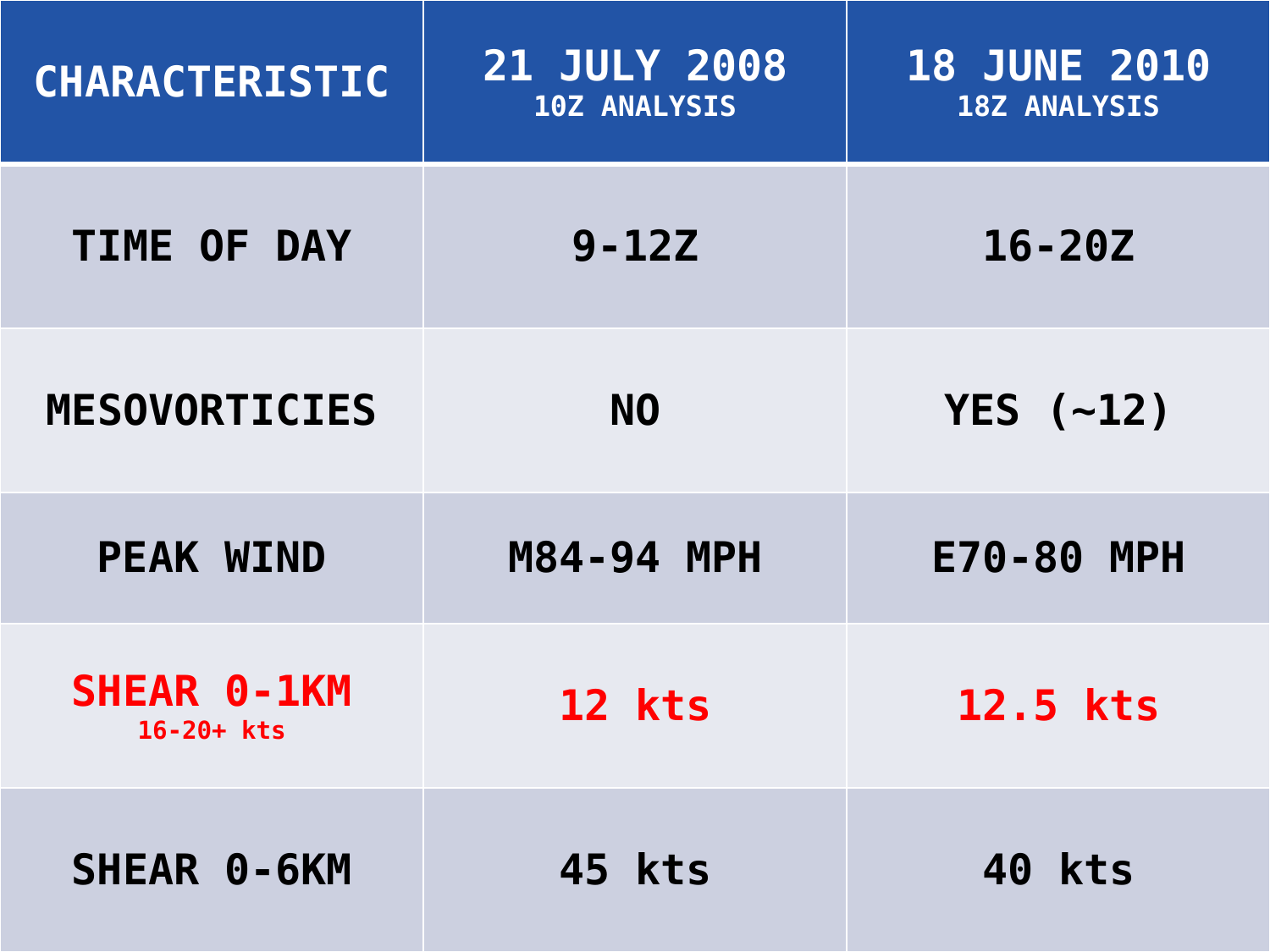

| CHARACTERISTIC | 21 JULY 2008 10Z ANALYSIS | 18 JUNE 2010 18Z ANALYSIS |
| --- | --- | --- |
| TIME OF DAY | 9-12Z | 16-20Z |
| MESOVORTICIES | NO | YES (~12) |
| PEAK WIND | M84-94 MPH | E70-80 MPH |
| SHEAR 0-1KM 16-20+ kts | 12 kts | 12.5 kts |
| SHEAR 0-6KM | 45 kts | 40 kts |